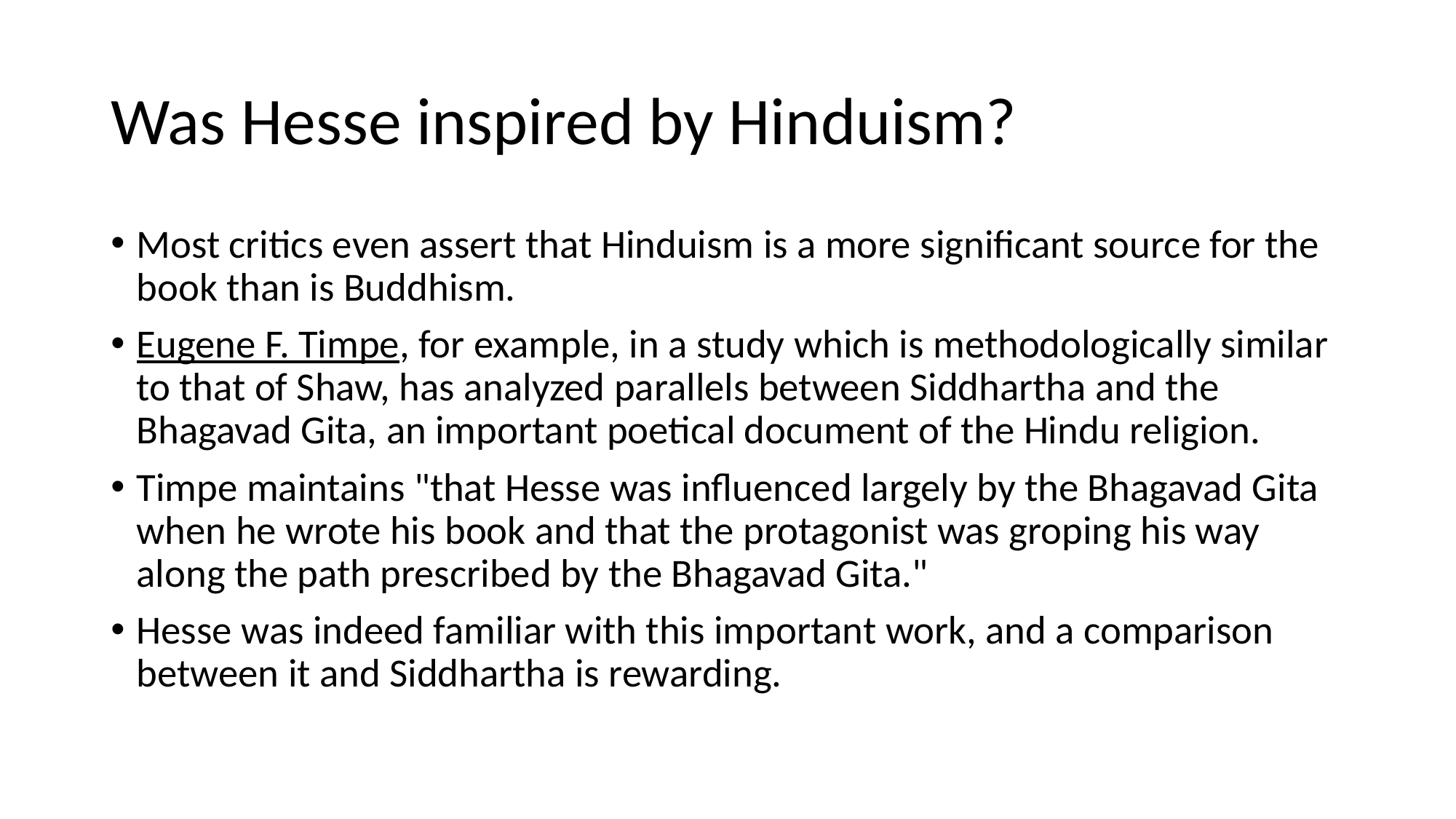

# Was Hesse inspired by Hinduism?
Most critics even assert that Hinduism is a more significant source for the book than is Buddhism.
Eugene F. Timpe, for example, in a study which is methodologically similar to that of Shaw, has analyzed parallels between Siddhartha and the Bhagavad Gita, an important poetical document of the Hindu religion.
Timpe maintains "that Hesse was influenced largely by the Bhagavad Gita when he wrote his book and that the protagonist was groping his way along the path prescribed by the Bhagavad Gita."
Hesse was indeed familiar with this important work, and a comparison between it and Siddhartha is rewarding.